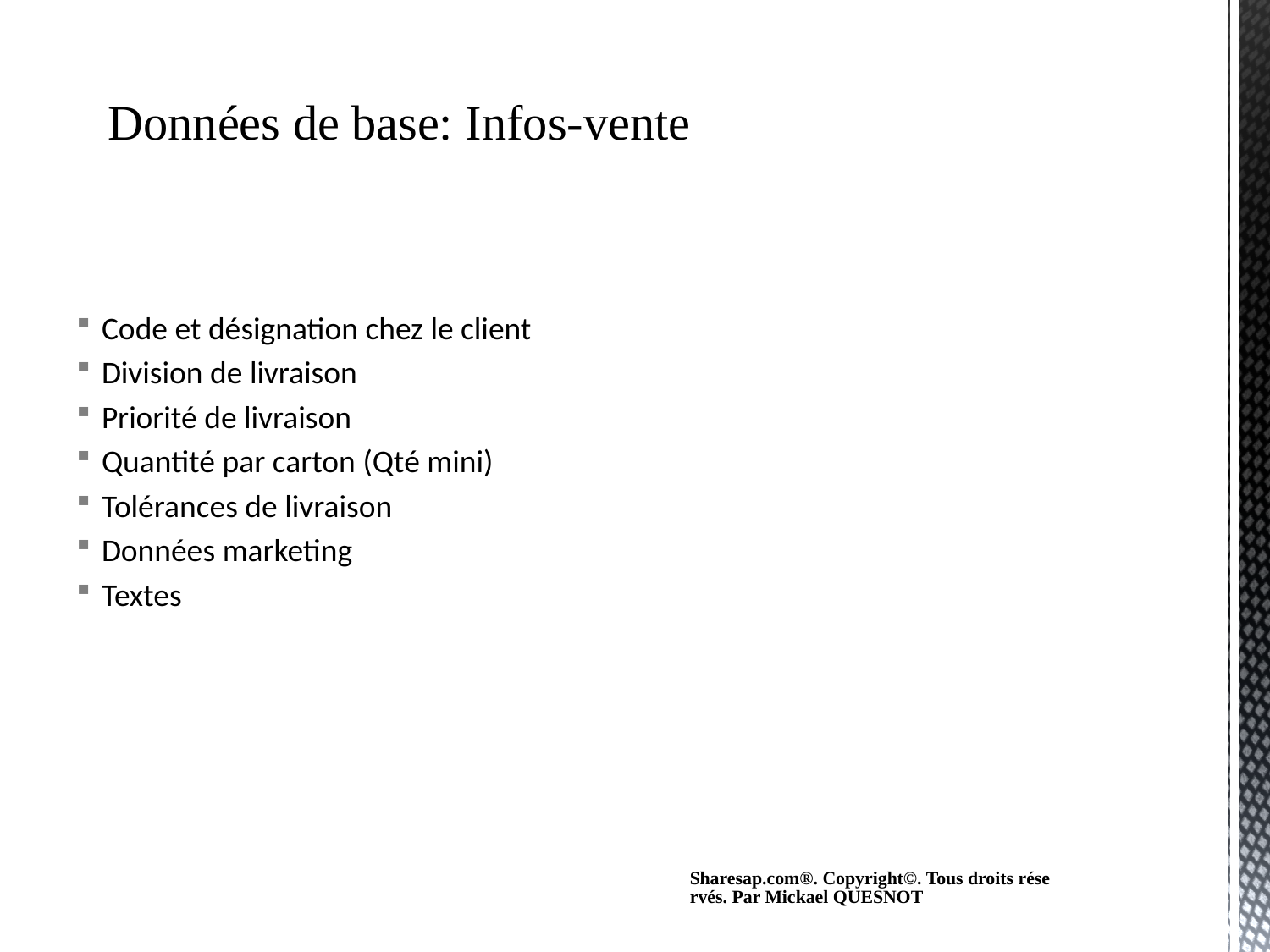

Code et désignation chez le client
Division de livraison
Priorité de livraison
Quantité par carton (Qté mini)
Tolérances de livraison
Données marketing
Textes
# Données de base: Infos-vente
Sharesap.com®. Copyright©. Tous droits réservés. Par Mickael QUESNOT